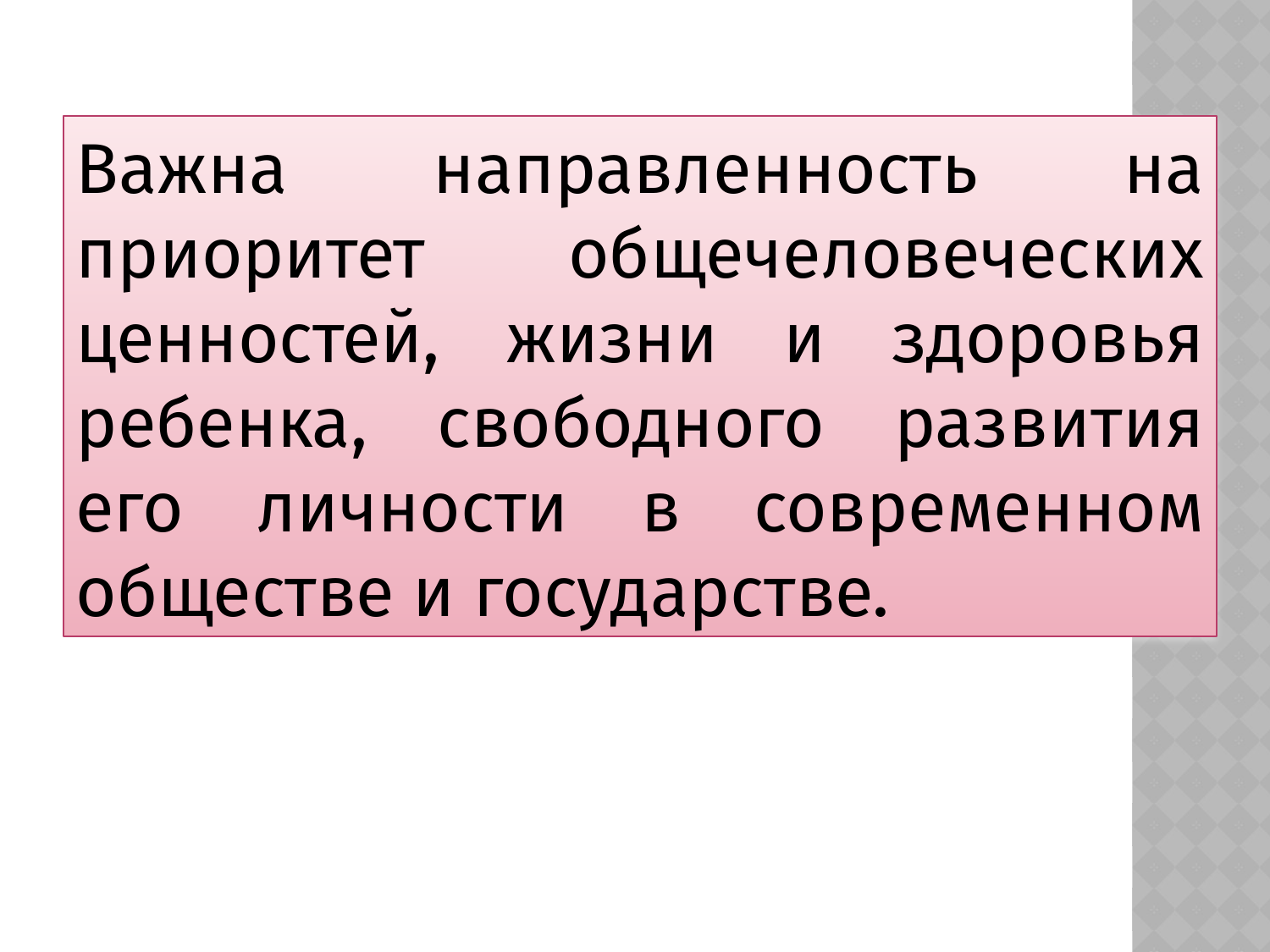

Важна направленность на приоритет общечеловеческих ценностей, жизни и здоровья ребенка, свободного развития его личности в современном обществе и государстве.